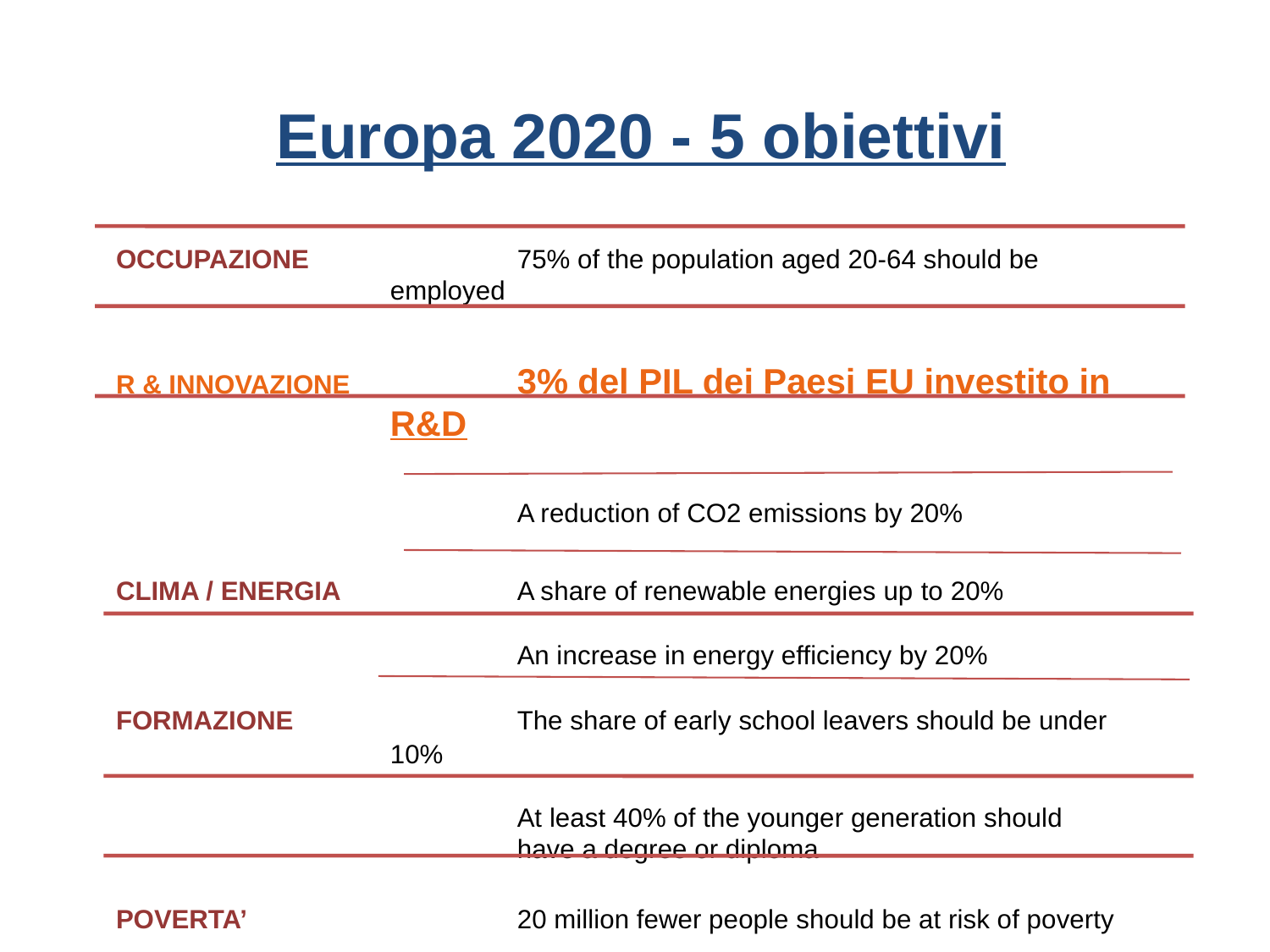

Europa 2020 - 5 obiettivi

OCCUPAZIONE 		75% of the population aged 20-64 should be employed

R & INNOVAZIONE 		3% del PIL dei Paesi EU investito in R&D

		A reduction of CO2 emissions by 20%
CLIMA / ENERGIA 		A share of renewable energies up to 20%

		An increase in energy efficiency by 20%

FORMAZIONE		The share of early school leavers should be under 10%

		At least 40% of the younger generation should
		have a degree or diploma

POVERTA’		20 million fewer people should be at risk of poverty